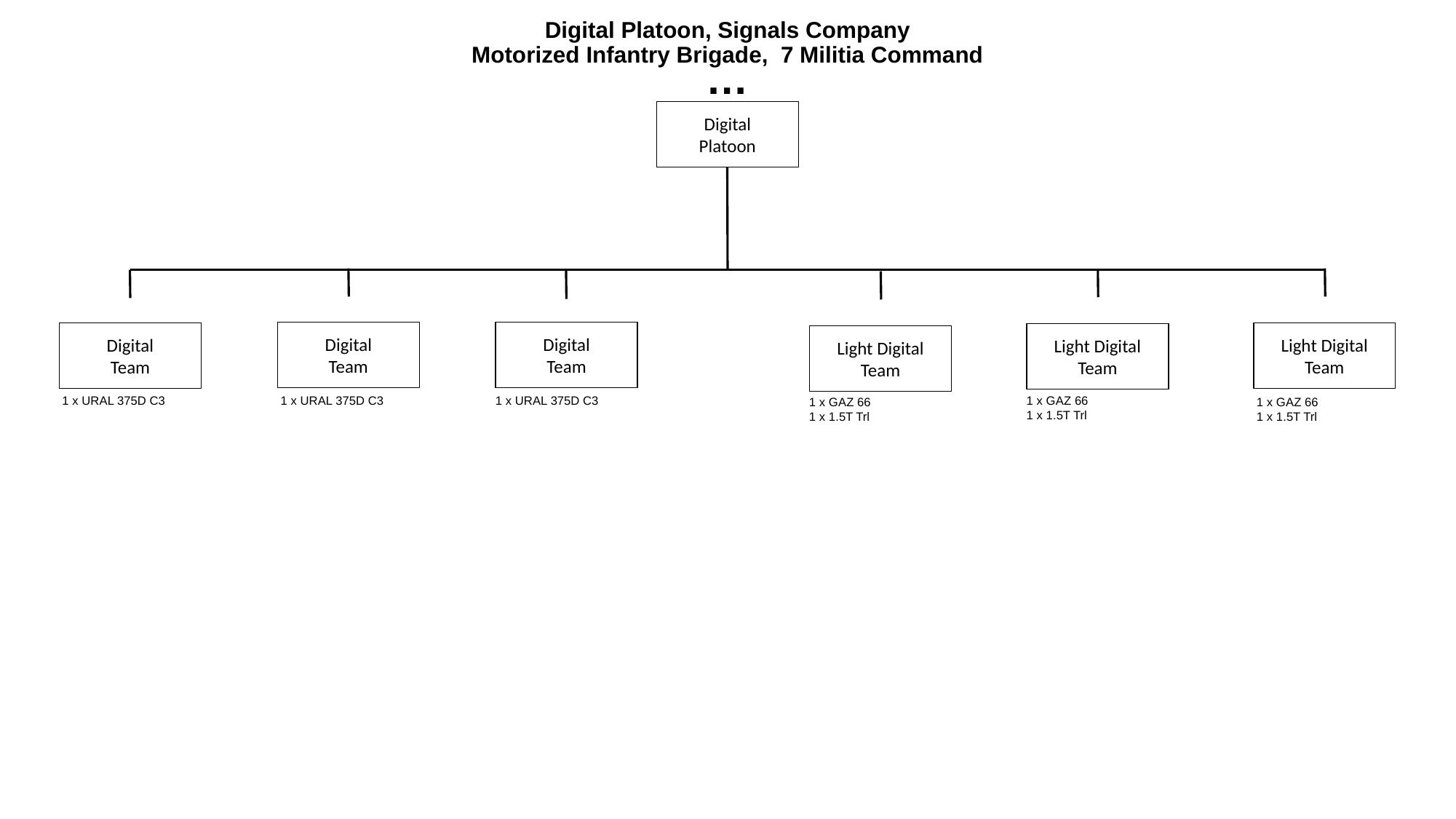

# Digital Platoon, Signals Company Motorized Infantry Brigade,  7 Militia Command
…
Digital
Platoon
Digital
Team
Digital
Team
Digital
Team
Light Digital
Team
Light Digital
Team
Light Digital
Team
1 x URAL 375D C3
1 x URAL 375D C3
1 x URAL 375D C3
1 x GAZ 66
1 x 1.5T Trl
1 x GAZ 66
1 x 1.5T Trl
1 x GAZ 66
1 x 1.5T Trl